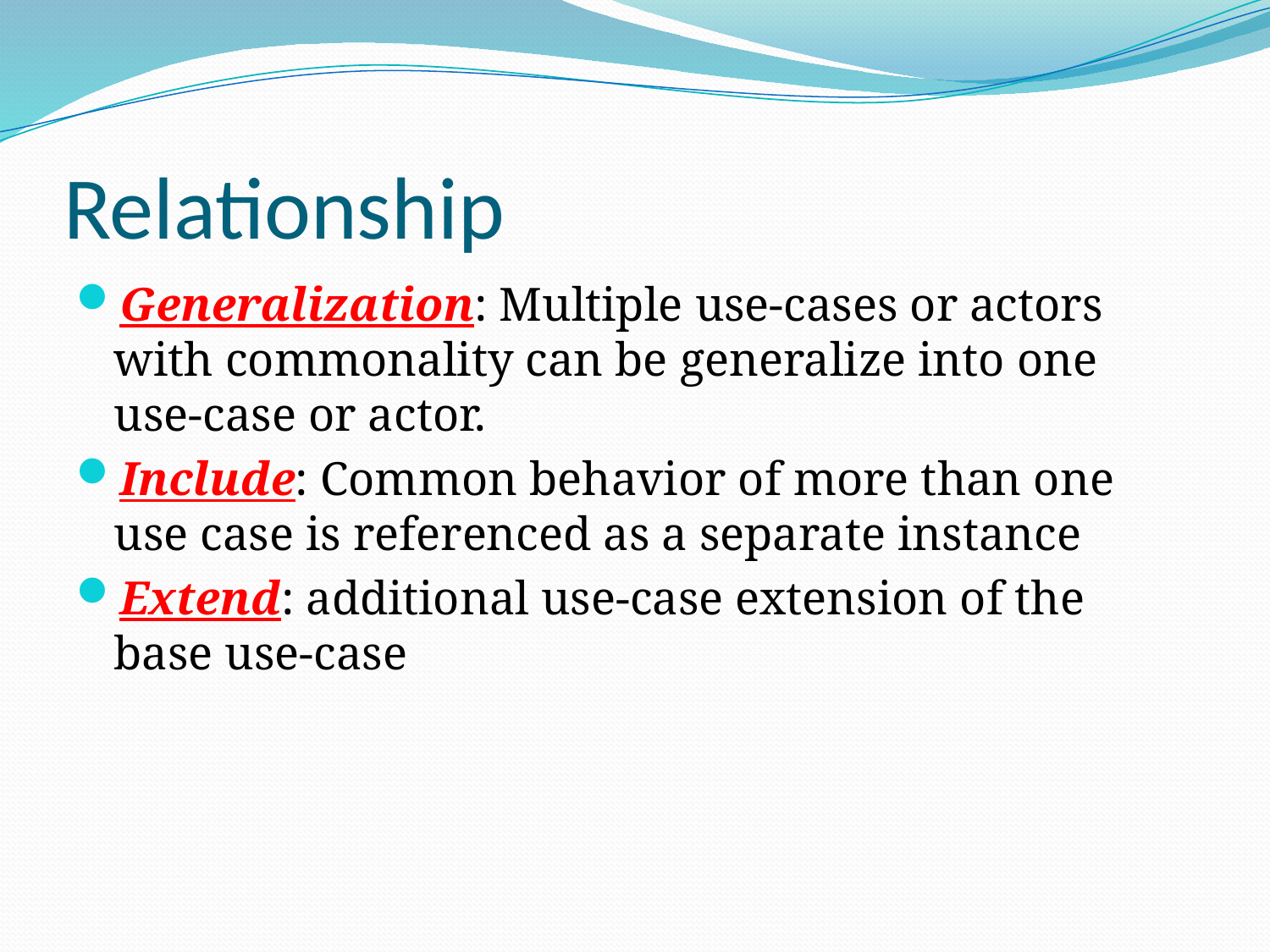

# Relationship
Generalization: Multiple use-cases or actors with commonality can be generalize into one use-case or actor.
Include: Common behavior of more than one use case is referenced as a separate instance
Extend: additional use-case extension of the base use-case